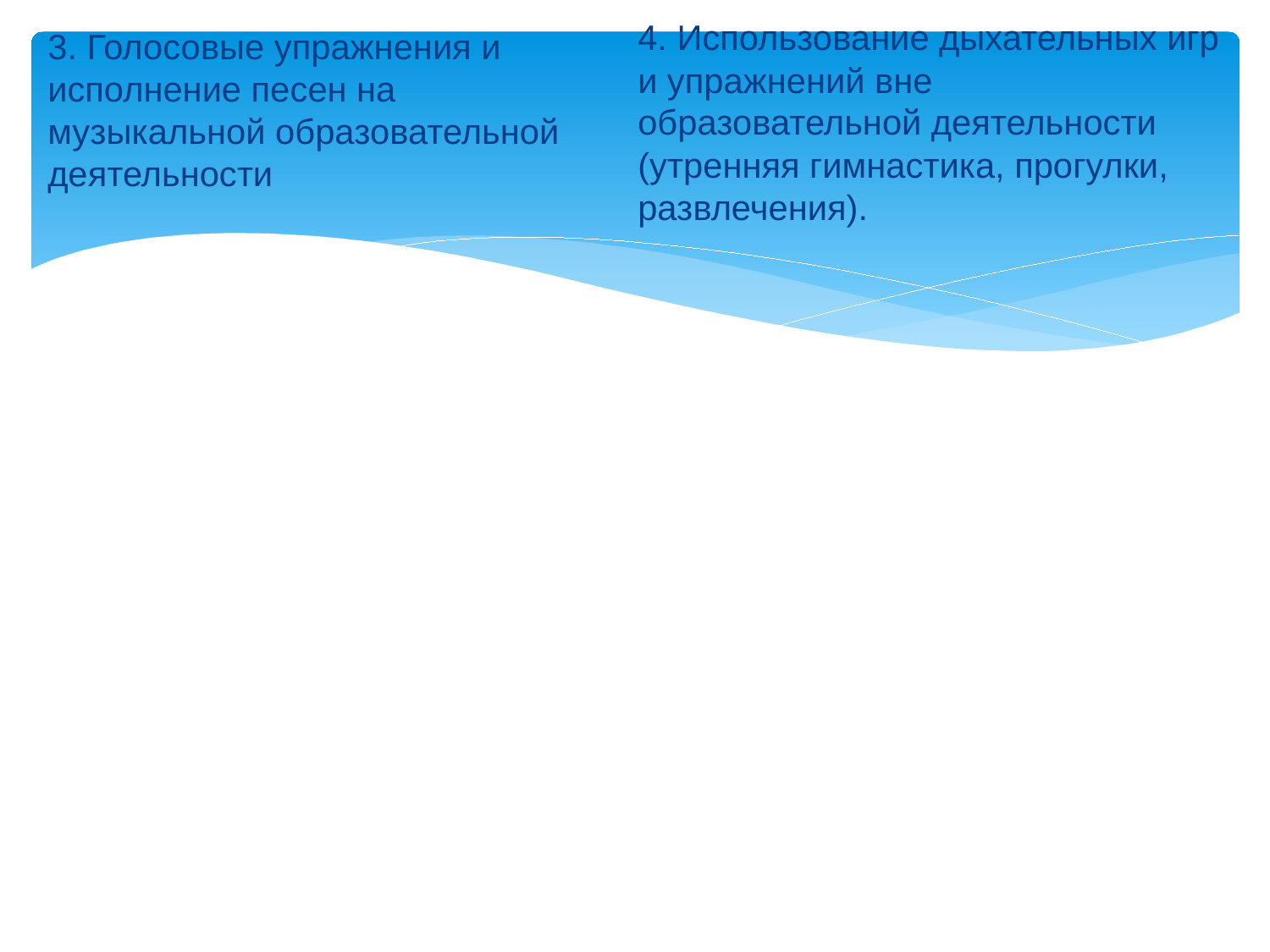

3. Голосовые упражнения и исполнение песен на музыкальной образовательной деятельности

4. Использование дыхательных игр и упражнений вне образовательной деятельности (утренняя гимнастика, прогулки, развлечения).